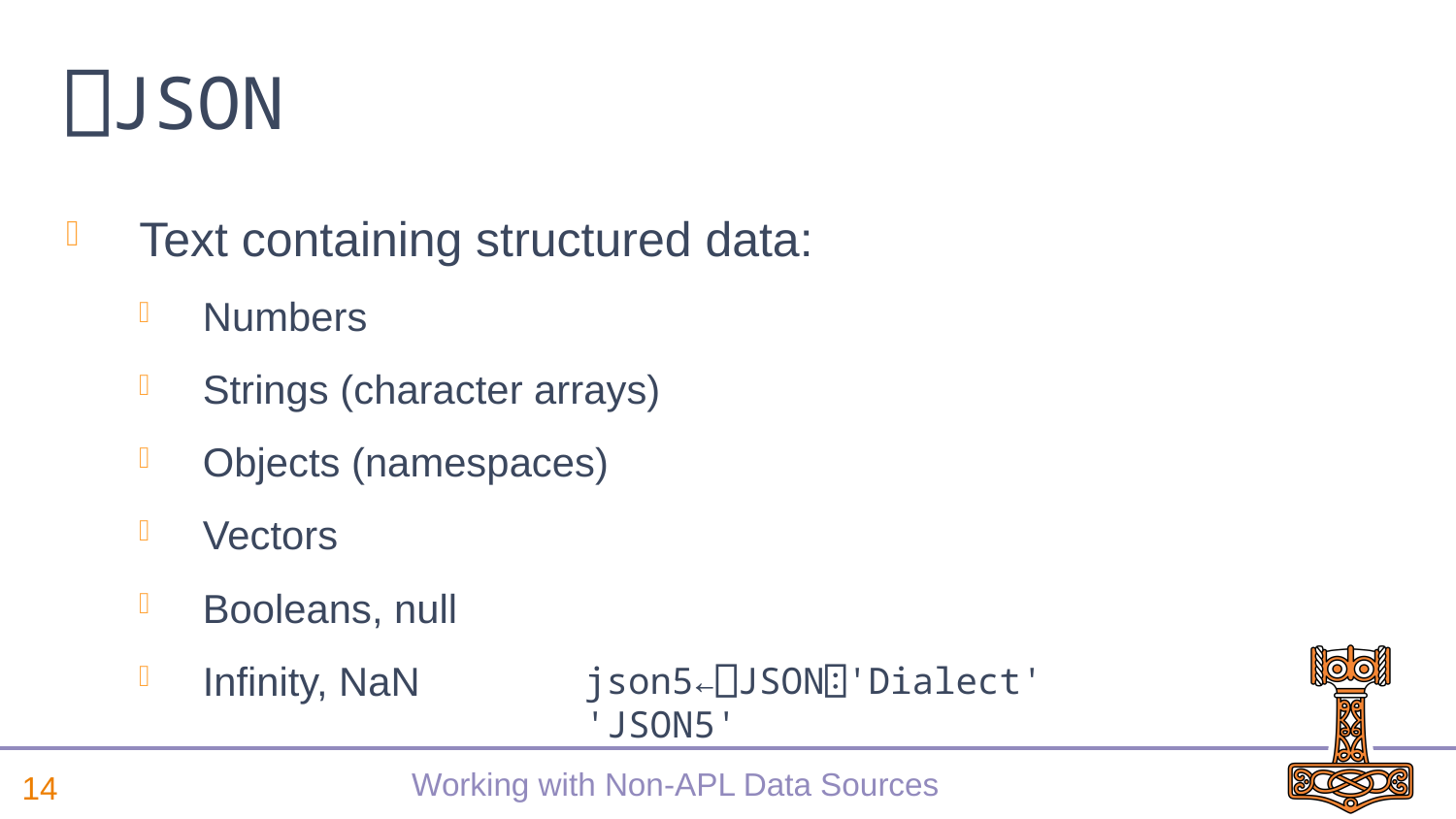

# ⎕JSON
Text containing structured data:
Numbers
Strings (character arrays)
Objects (namespaces)
Vectors
Booleans, null
Infinity, NaN
json5←⎕JSON⍠'Dialect' 'JSON5'